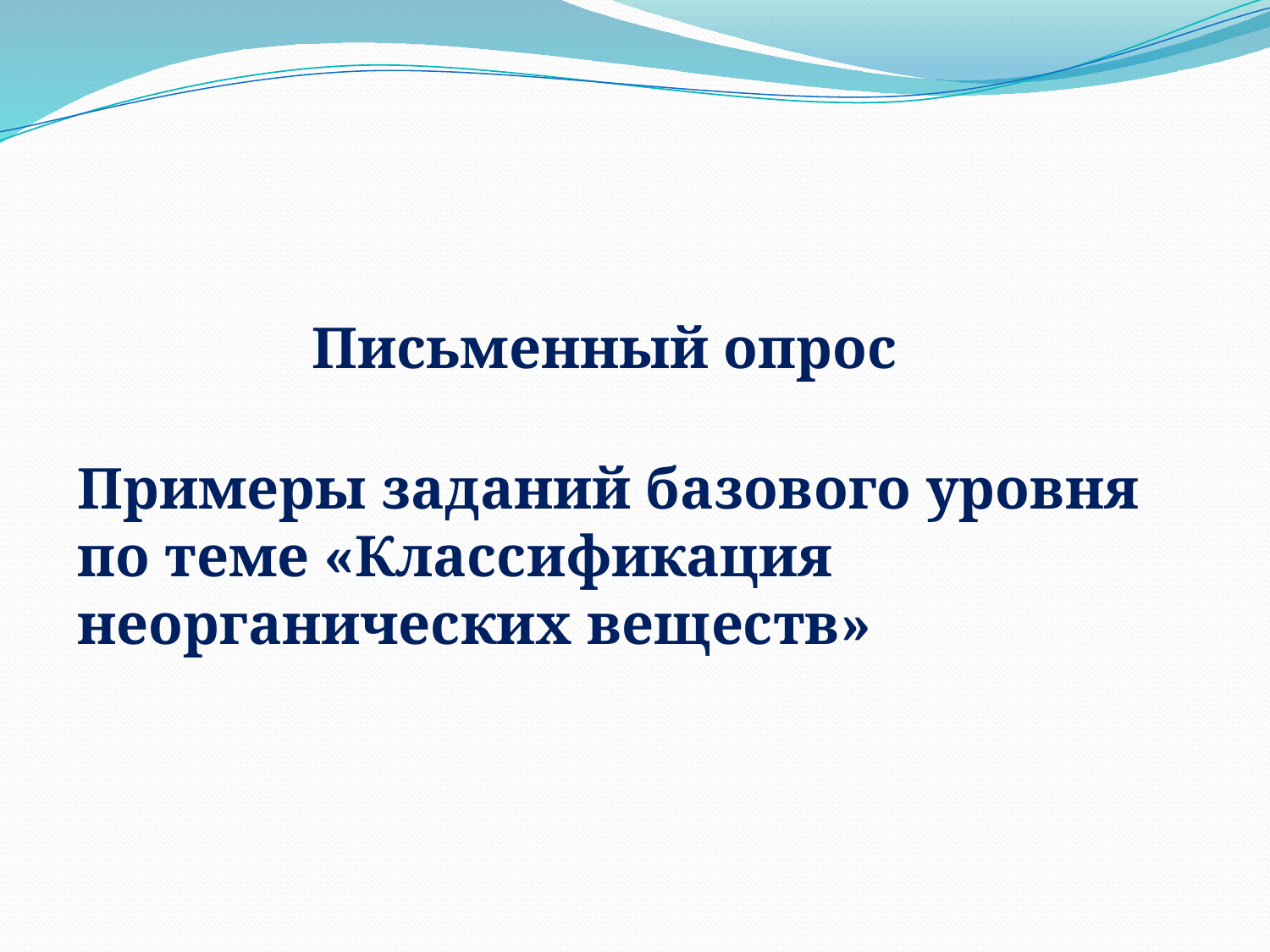

Письменный опрос
Примеры заданий базового уровня по теме «Классификация неорганических веществ»